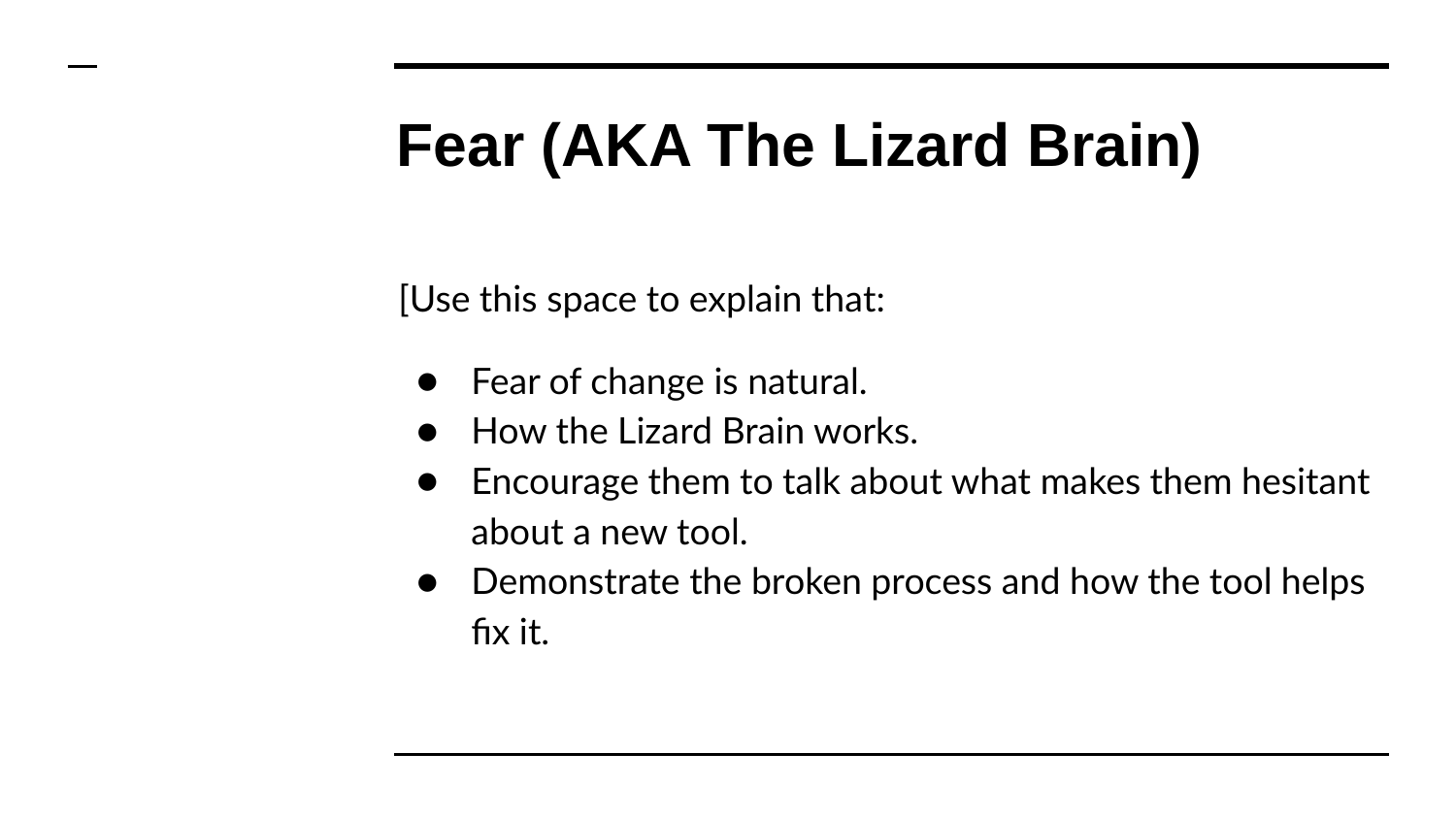

# Fear (AKA The Lizard Brain)
[Use this space to explain that:
Fear of change is natural.
How the Lizard Brain works.
Encourage them to talk about what makes them hesitant about a new tool.
Demonstrate the broken process and how the tool helps fix it.